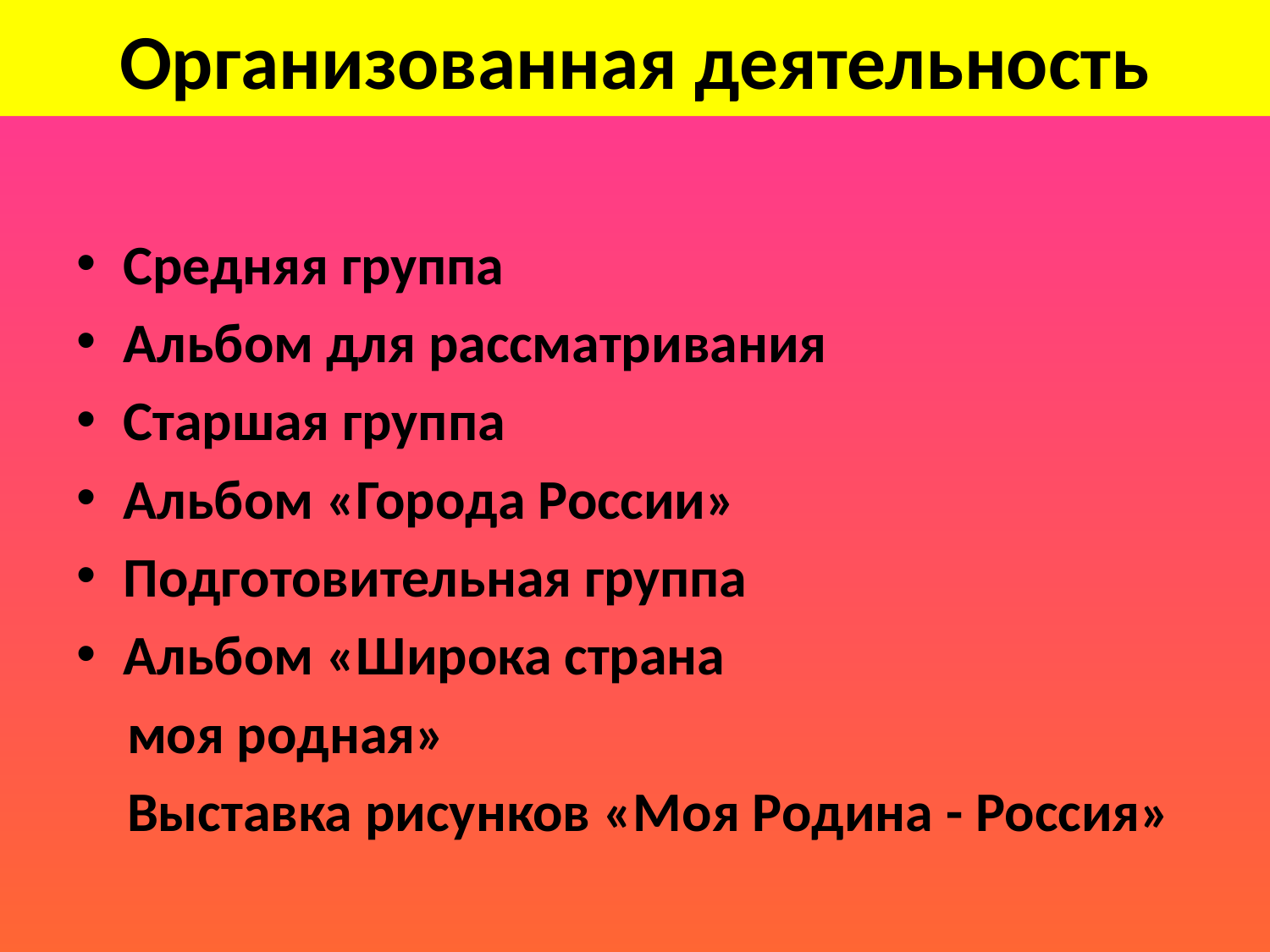

# Организованная деятельность
Средняя группа
Альбом для рассматривания
Старшая группа
Альбом «Города России»
Подготовительная группа
Альбом «Широка страна
    моя родная»
    Выставка рисунков «Моя Родина - Россия»